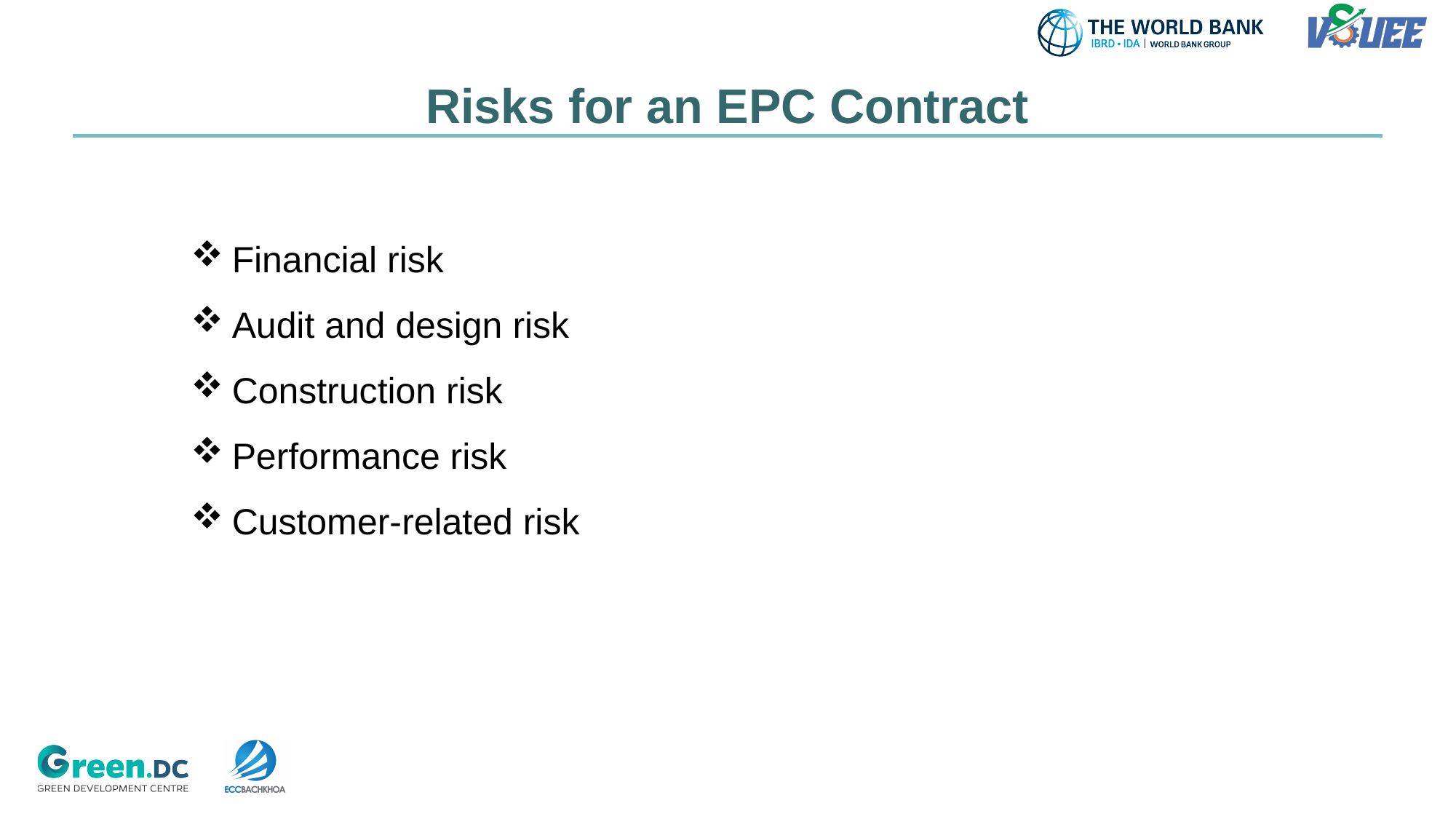

# Risks for an EPC Contract
Financial risk
Audit and design risk
Construction risk
Performance risk
Customer-related risk